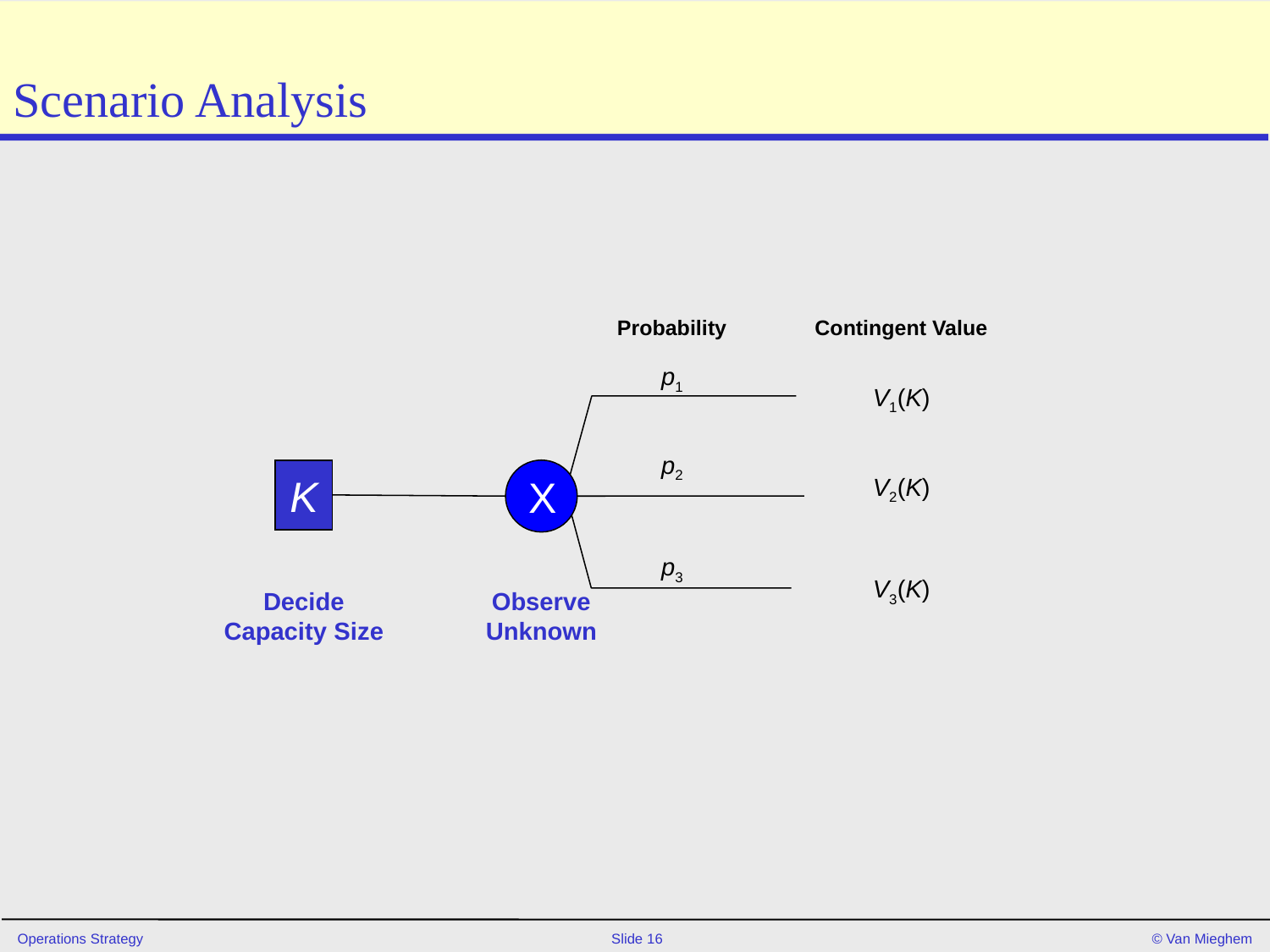

# Scenario Analysis
Probability
Contingent Value

p1
V1(K)

p2
K
X
V2(K)

p3
V3(K)
Decide
Capacity Size
Observe
Unknown